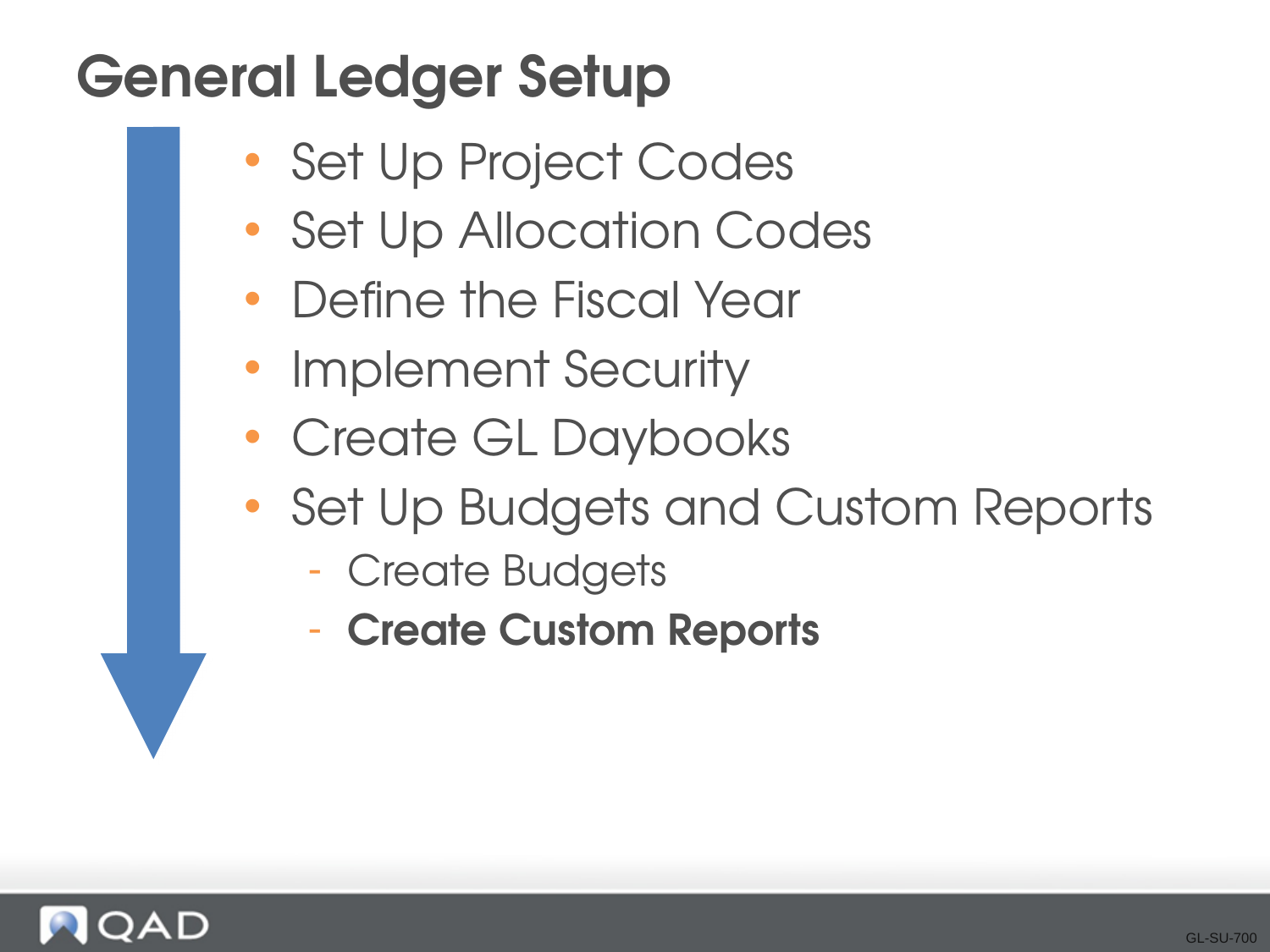

# General Ledger Setup
Set Up Project Codes
Set Up Allocation Codes
Define the Fiscal Year
Implement Security
Create GL Daybooks
Set Up Budgets and Custom Reports
Create Budgets
Create Custom Reports

GL-SU-700